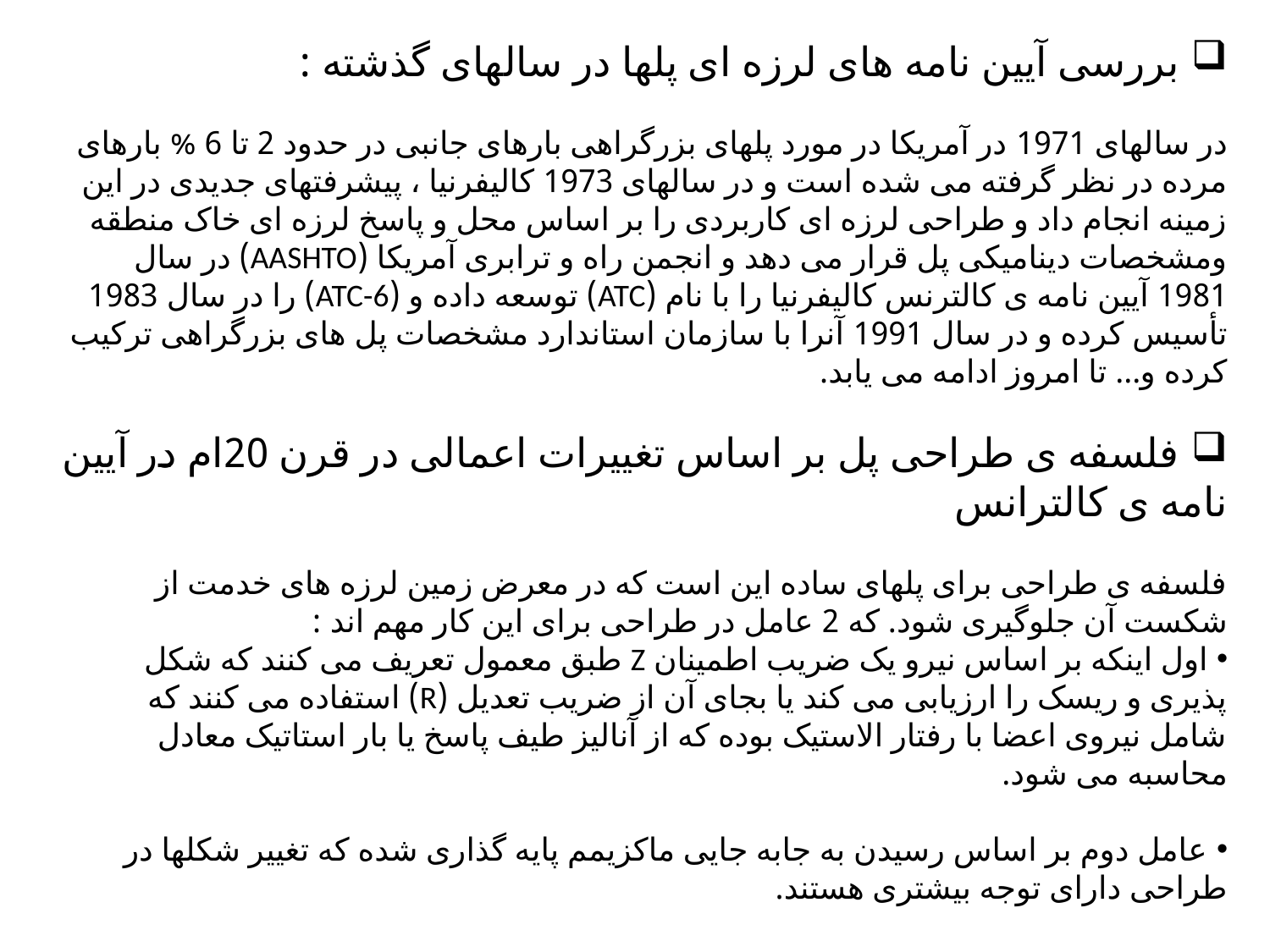

بررسی آیین نامه های لرزه ای پلها در سالهای گذشته :

در سالهای 1971 در آمریکا در مورد پلهای بزرگراهی بارهای جانبی در حدود 2 تا 6 % بارهای مرده در نظر گرفته می شده است و در سالهای 1973 کالیفرنیا ، پیشرفتهای جدیدی در این زمینه انجام داد و طراحی لرزه ای کاربردی را بر اساس محل و پاسخ لرزه ای خاک منطقه ومشخصات دینامیکی پل قرار می دهد و انجمن راه و ترابری آمریکا (AASHTO) در سال 1981 آیین نامه ی کالترنس کالیفرنیا را با نام (ATC) توسعه داده و (ATC-6) را در سال 1983 تأسیس کرده و در سال 1991 آنرا با سازمان استاندارد مشخصات پل های بزرگراهی ترکیب کرده و... تا امروز ادامه می یابد.

 فلسفه ی طراحی پل بر اساس تغییرات اعمالی در قرن 20ام در آیین نامه ی کالترانس

فلسفه ی طراحی برای پلهای ساده این است که در معرض زمین لرزه های خدمت از شکست آن جلوگیری شود. که 2 عامل در طراحی برای این کار مهم اند :
 اول اینکه بر اساس نیرو یک ضریب اطمینان Z طبق معمول تعریف می کنند که شکل پذیری و ریسک را ارزیابی می کند یا بجای آن از ضریب تعدیل (R) استفاده می کنند که شامل نیروی اعضا با رفتار الاستیک بوده که از آنالیز طیف پاسخ یا بار استاتیک معادل محاسبه می شود.

 عامل دوم بر اساس رسیدن به جابه جایی ماکزیمم پایه گذاری شده که تغییر شکلها در طراحی دارای توجه بیشتری هستند.